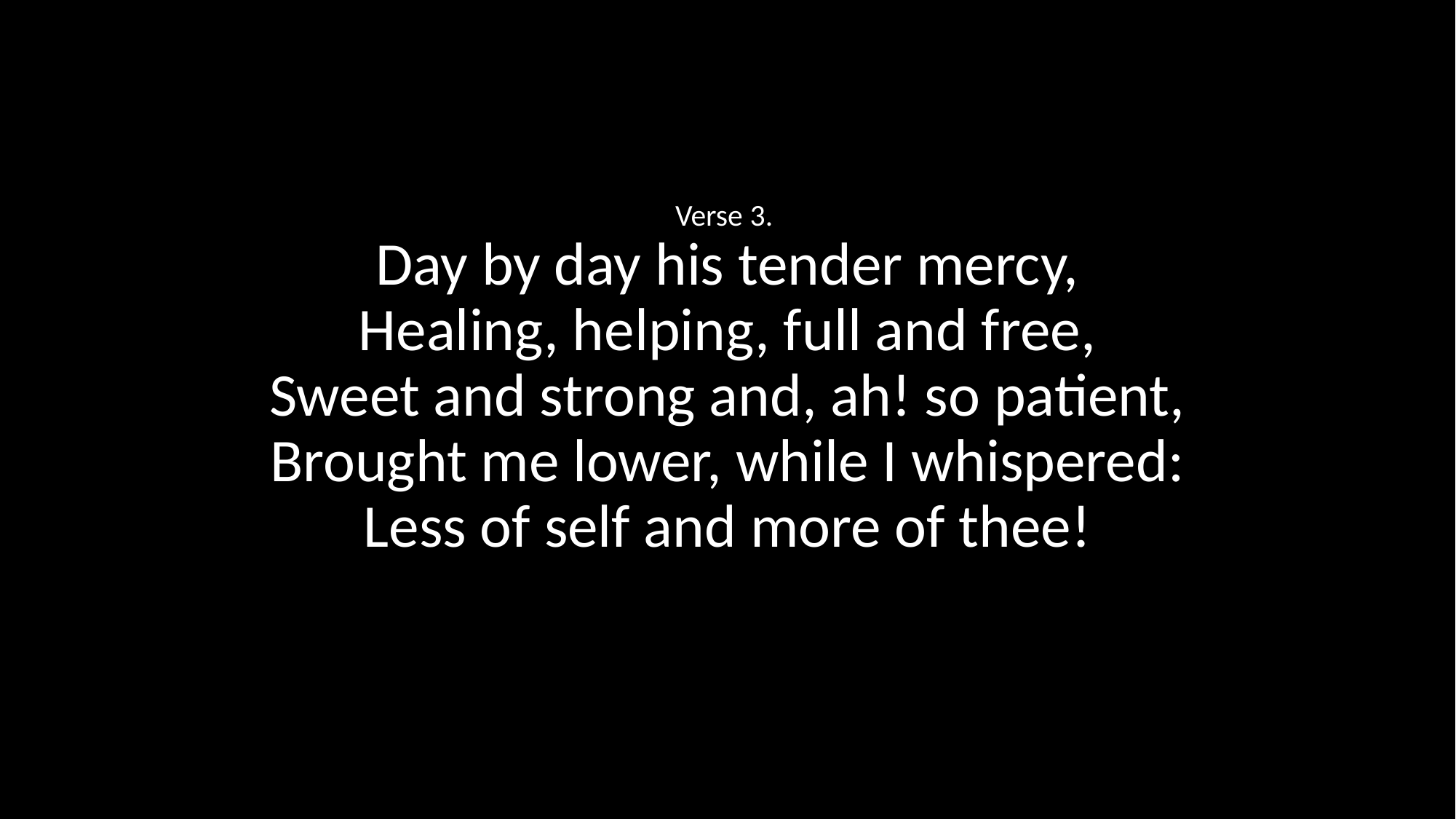

Verse 3.
Day by day his tender mercy,
Healing, helping, full and free,
Sweet and strong and, ah! so patient,
Brought me lower, while I whispered:
Less of self and more of thee!